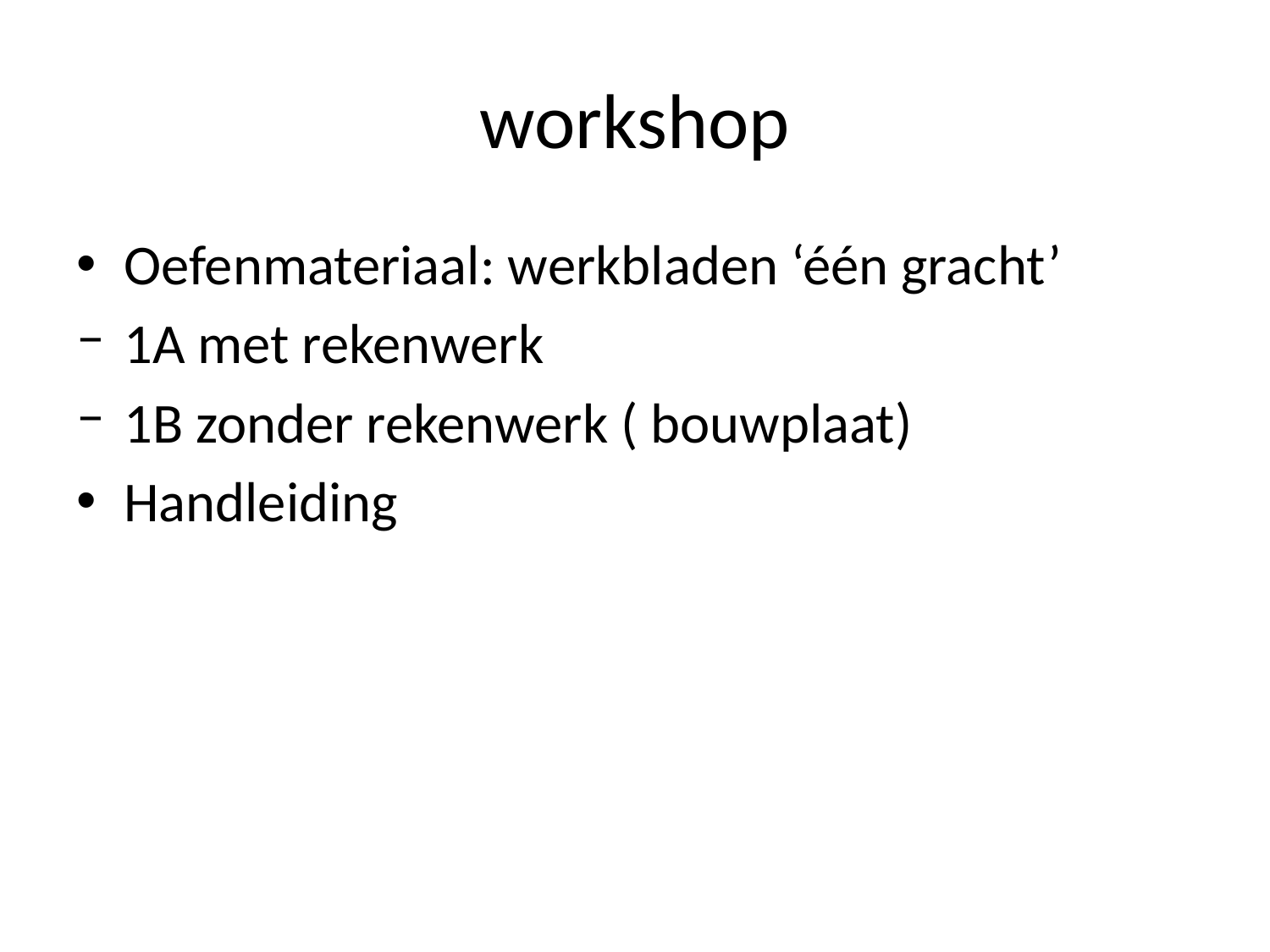

# workshop
Oefenmateriaal: werkbladen ‘één gracht’
1A met rekenwerk
1B zonder rekenwerk ( bouwplaat)
Handleiding